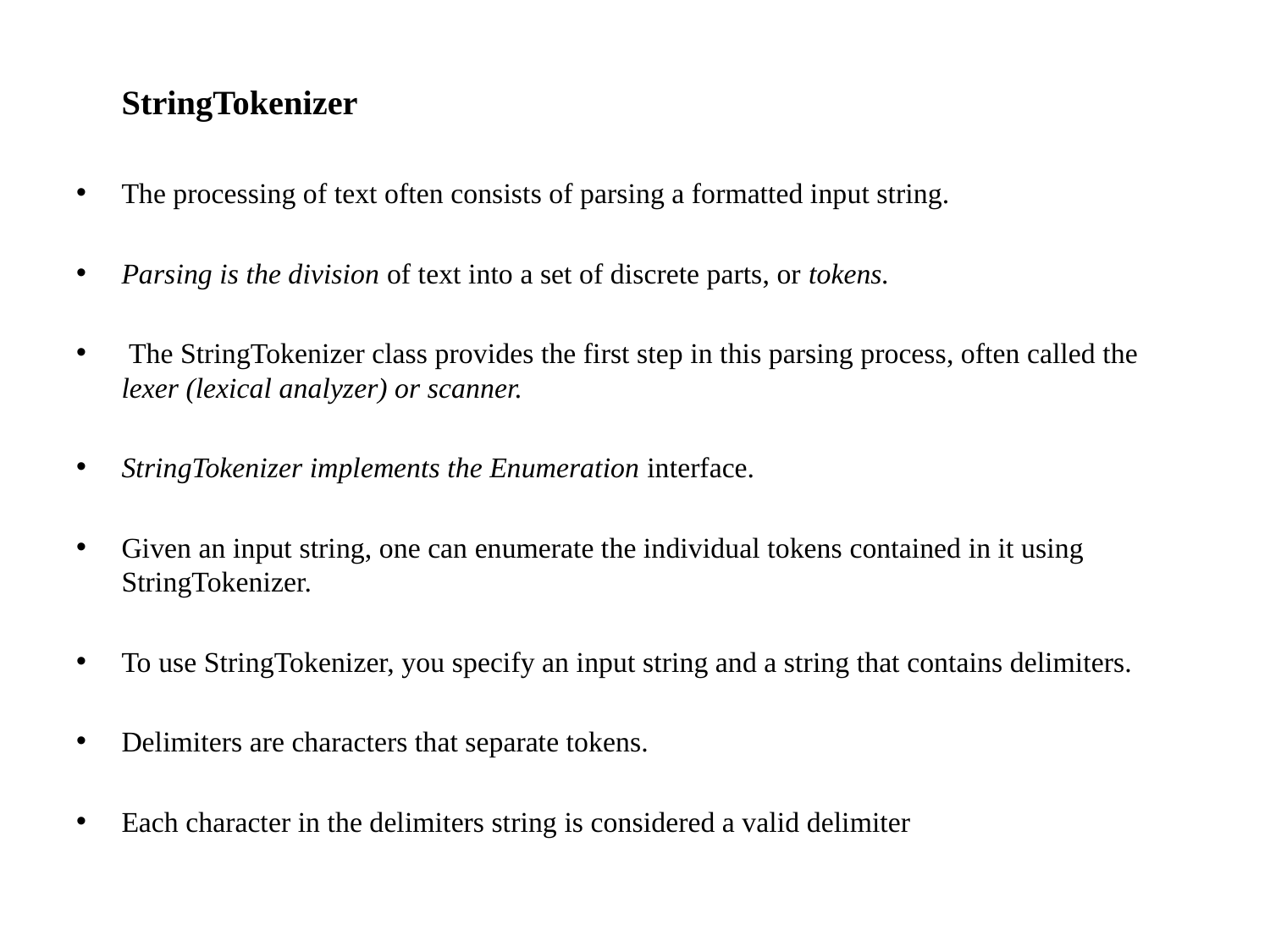

StringTokenizer

The processing of text often consists of parsing a formatted input string.

Parsing is the division of text into a set of discrete parts, or tokens.

 The StringTokenizer class provides the first step in this parsing process, often called the lexer (lexical analyzer) or scanner.

StringTokenizer implements the Enumeration interface.

Given an input string, one can enumerate the individual tokens contained in it using StringTokenizer.

To use StringTokenizer, you specify an input string and a string that contains delimiters.

Delimiters are characters that separate tokens.

Each character in the delimiters string is considered a valid delimiter